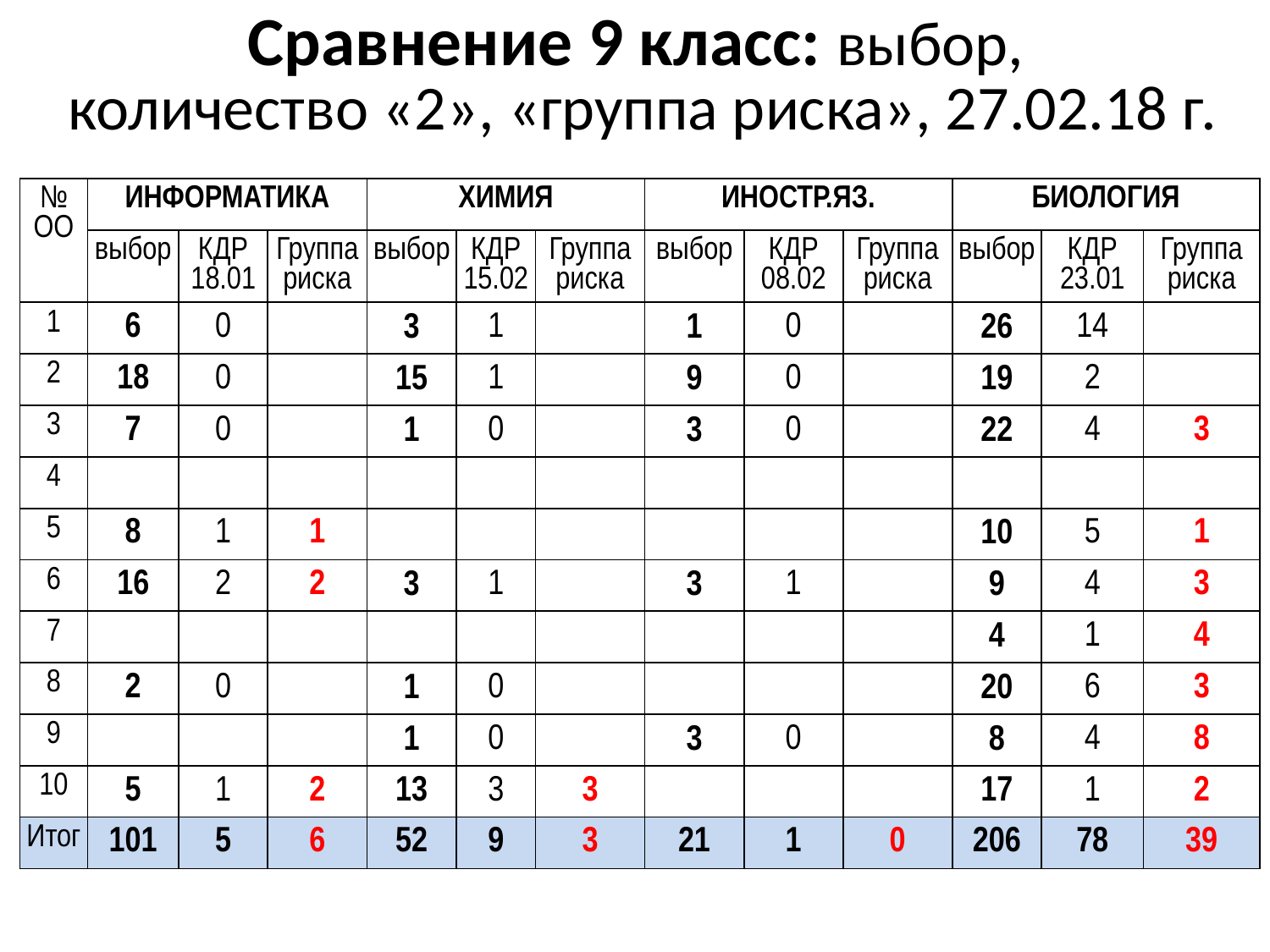

# Сравнение 9 класс: выбор, количество «2», «группа риска», 27.02.18 г.
| № ОО | ИНФОРМАТИКА |  |  | ХИМИЯ |  |  | ИНОСТР.ЯЗ. |  |  | БИОЛОГИЯ |  |  |
| --- | --- | --- | --- | --- | --- | --- | --- | --- | --- | --- | --- | --- |
|  | выбор | КДР 18.01 | Группа риска | выбор | КДР 15.02 | Группа риска | выбор | КДР 08.02 | Группа риска | выбор | КДР 23.01 | Группа риска |
| 1 | 6 | 0 |  | 3 | 1 |  | 1 | 0 |  | 26 | 14 |  |
| 2 | 18 | 0 |  | 15 | 1 |  | 9 | 0 |  | 19 | 2 |  |
| 3 | 7 | 0 |  | 1 | 0 |  | 3 | 0 |  | 22 | 4 | 3 |
| 4 |  |  |  |  |  |  |  |  |  |  |  |  |
| 5 | 8 | 1 | 1 |  |  |  |  |  |  | 10 | 5 | 1 |
| 6 | 16 | 2 | 2 | 3 | 1 |  | 3 | 1 |  | 9 | 4 | 3 |
| 7 |  |  |  |  |  |  |  |  |  | 4 | 1 | 4 |
| 8 | 2 | 0 |  | 1 | 0 |  |  |  |  | 20 | 6 | 3 |
| 9 |  |  |  | 1 | 0 |  | 3 | 0 |  | 8 | 4 | 8 |
| 10 | 5 | 1 | 2 | 13 | 3 | 3 |  |  |  | 17 | 1 | 2 |
| Итог | 101 | 5 | 6 | 52 | 9 | 3 | 21 | 1 | 0 | 206 | 78 | 39 |